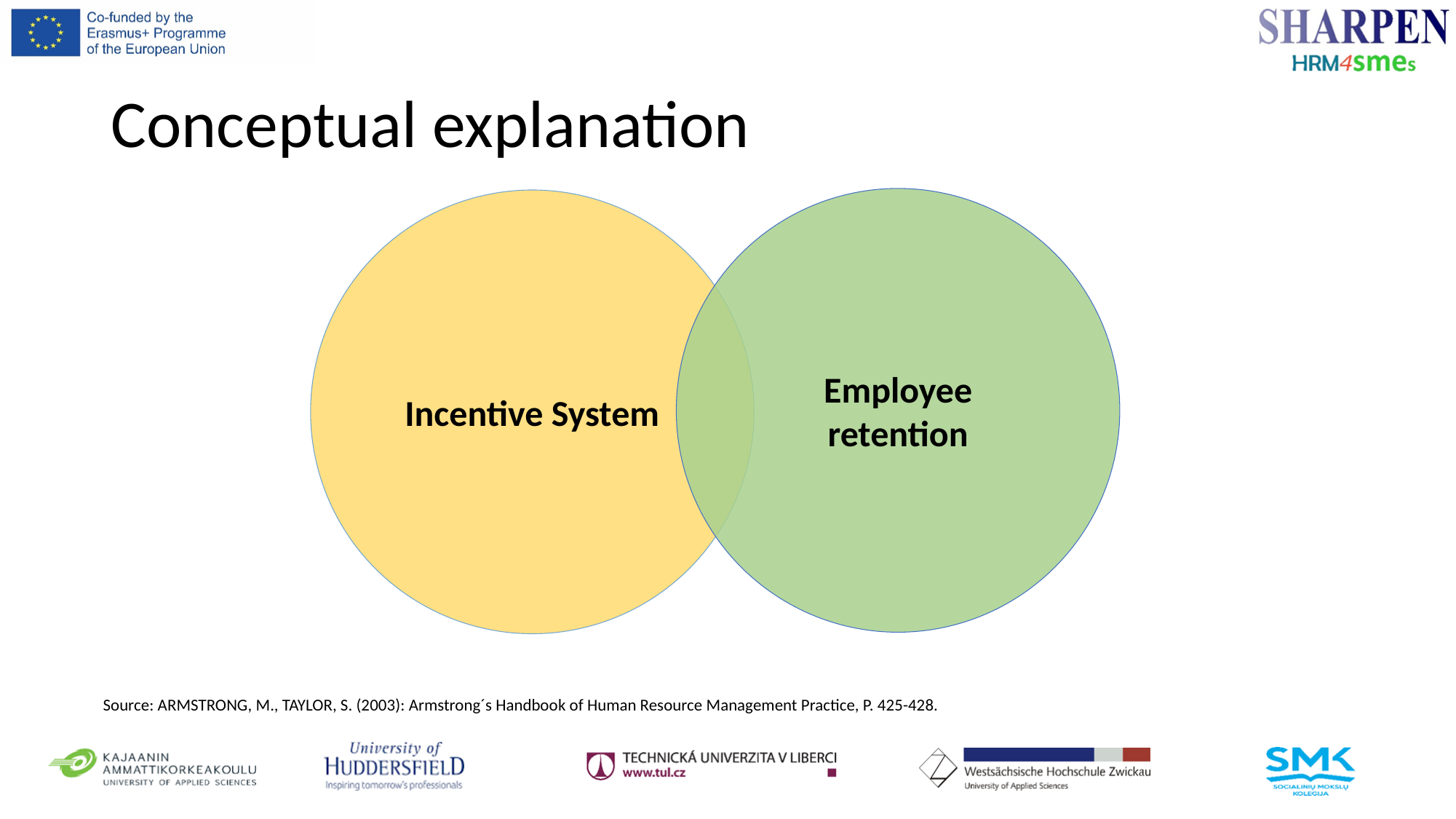

# Conceptual explanation
Employee retention
Incentive System
Source: ARMSTRONG, M., TAYLOR, S. (2003): Armstrong´s Handbook of Human Resource Management Practice, P. 425-428.